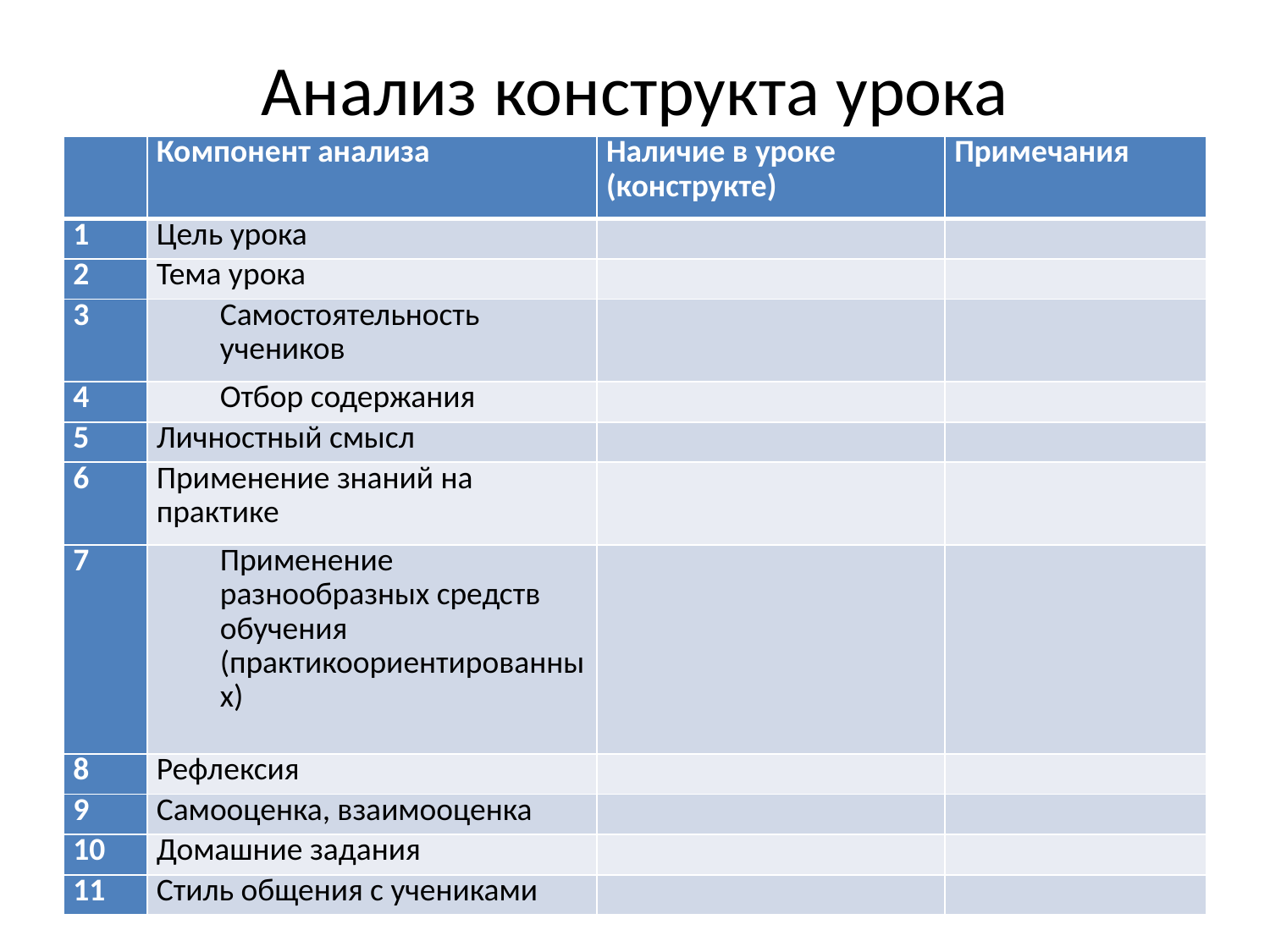

# Анализ конструкта урока
|  | Компонент анализа | Наличие в уроке (конструкте) | Примечания |
| --- | --- | --- | --- |
| 1 | Цель урока |  |  |
| 2 | Тема урока |  |  |
| 3 | Самостоятельность учеников |  |  |
| 4 | Отбор содержания |  |  |
| 5 | Личностный смысл |  |  |
| 6 | Применение знаний на практике |  |  |
| 7 | Применение разнообразных средств обучения (практикоориентированных) |  |  |
| 8 | Рефлексия |  |  |
| 9 | Самооценка, взаимооценка |  |  |
| 10 | Домашние задания |  |  |
| 11 | Стиль общения с учениками |  |  |